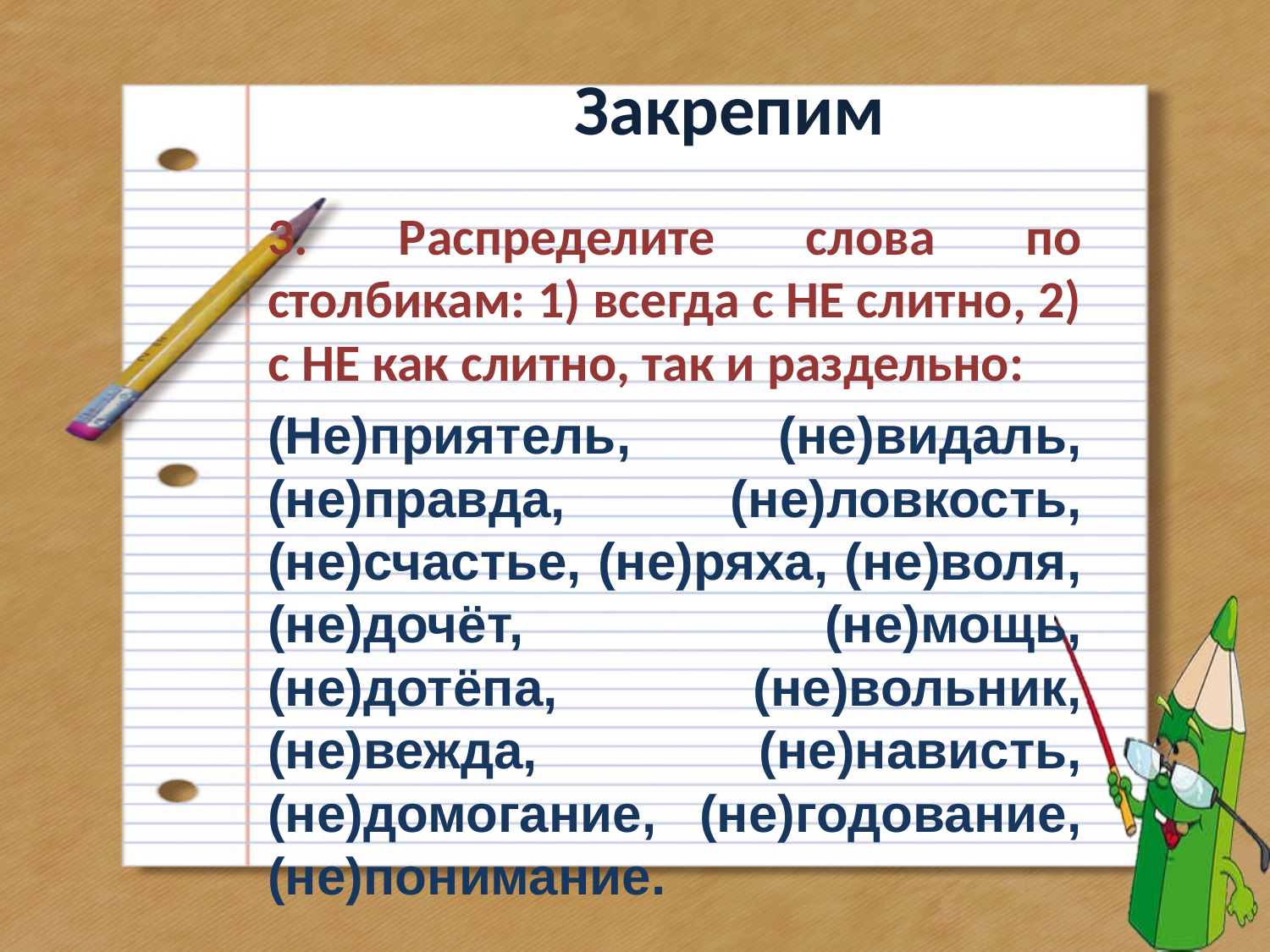

# Закрепим
3. Распределите слова по столбикам: 1) всегда с НЕ слитно, 2) с НЕ как слитно, так и раздельно:
(Не)приятель, (не)видаль, (не)правда, (не)ловкость, (не)счастье, (не)ряха, (не)воля, (не)дочёт, (не)мощь, (не)дотёпа, (не)вольник, (не)вежда, (не)нависть, (не)домогание, (не)годование, (не)понимание.